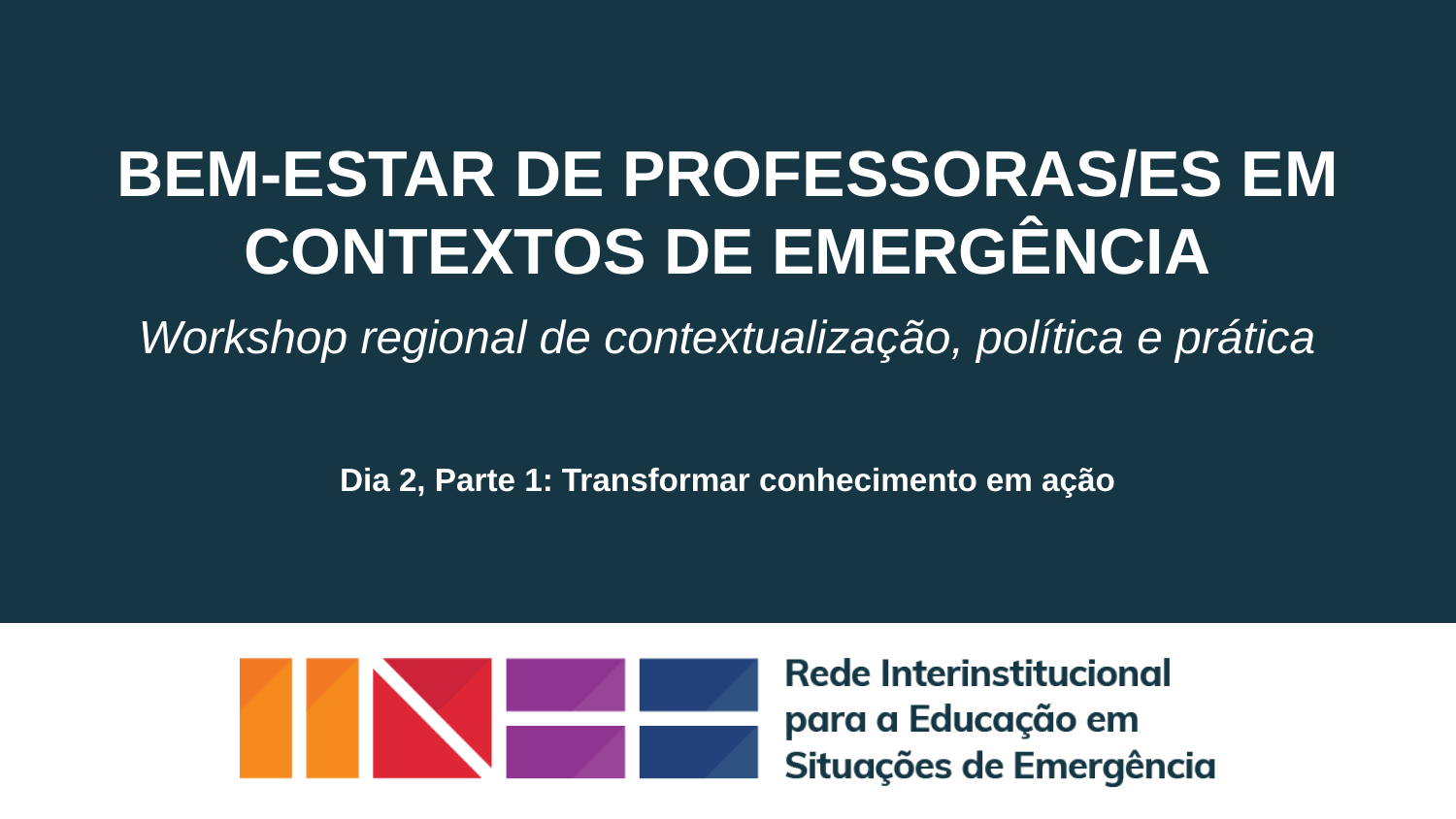

# BEM-ESTAR DE PROFESSORAS/ES EM CONTEXTOS DE EMERGÊNCIA
Workshop regional de contextualização, política e prática

Dia 2, Parte 1: Transformar conhecimento em ação